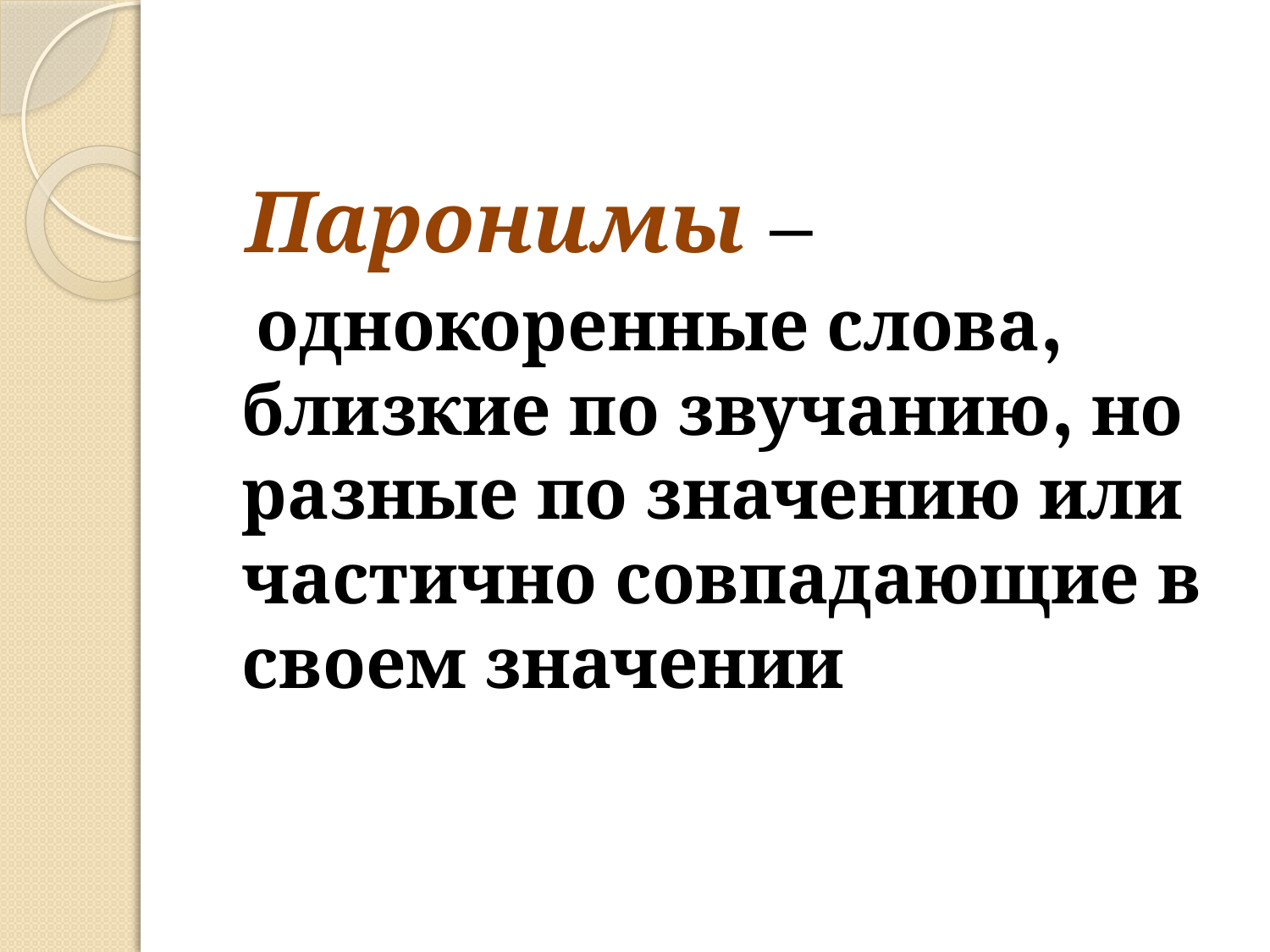

Паронимы –
   однокоренные слова, близкие по звучанию, но разные по значению или частично совпадающие в своем значении